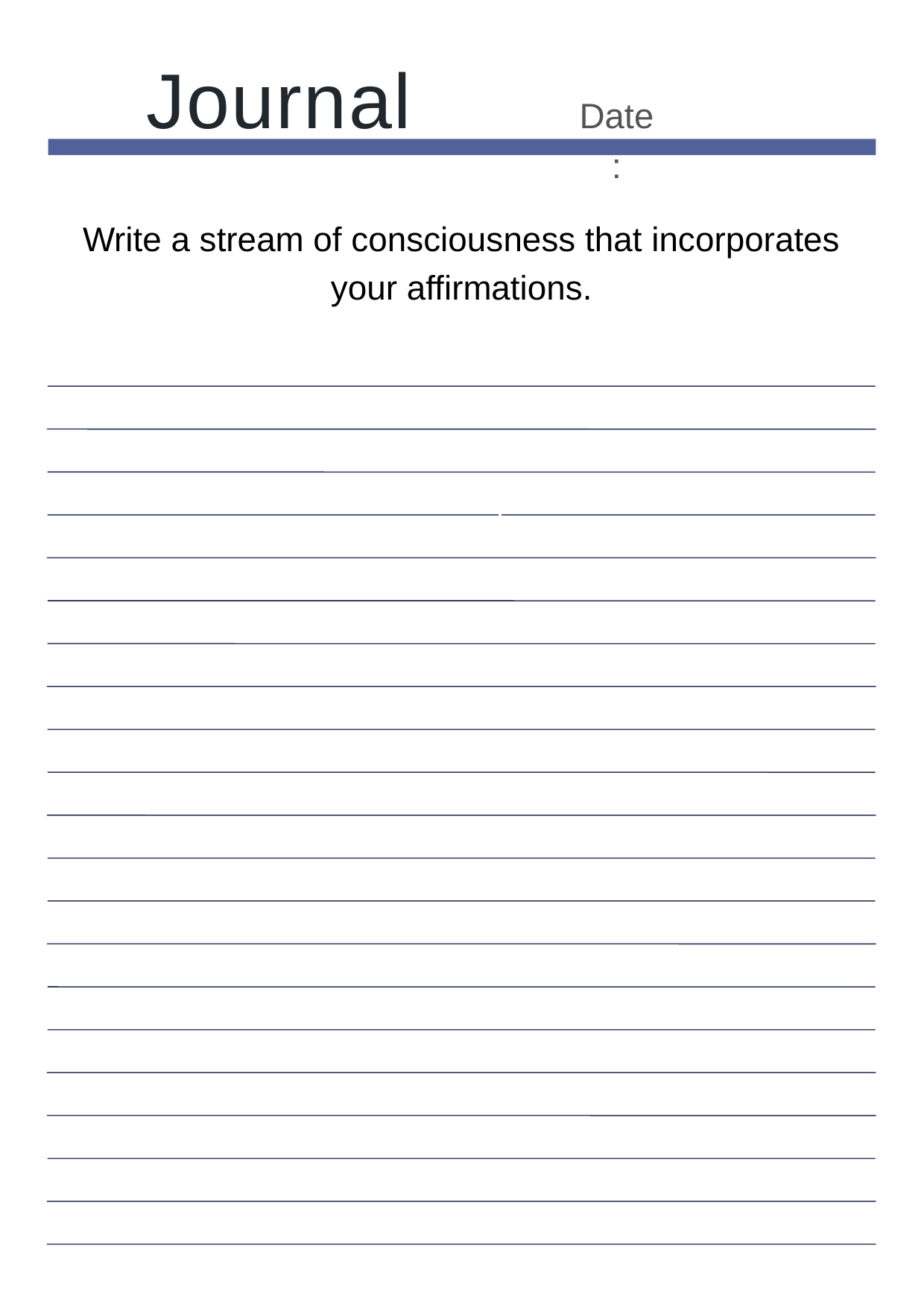

Journal
Date:

Write a stream of consciousness that incorporates your affirmations.

Journal Prompt Here